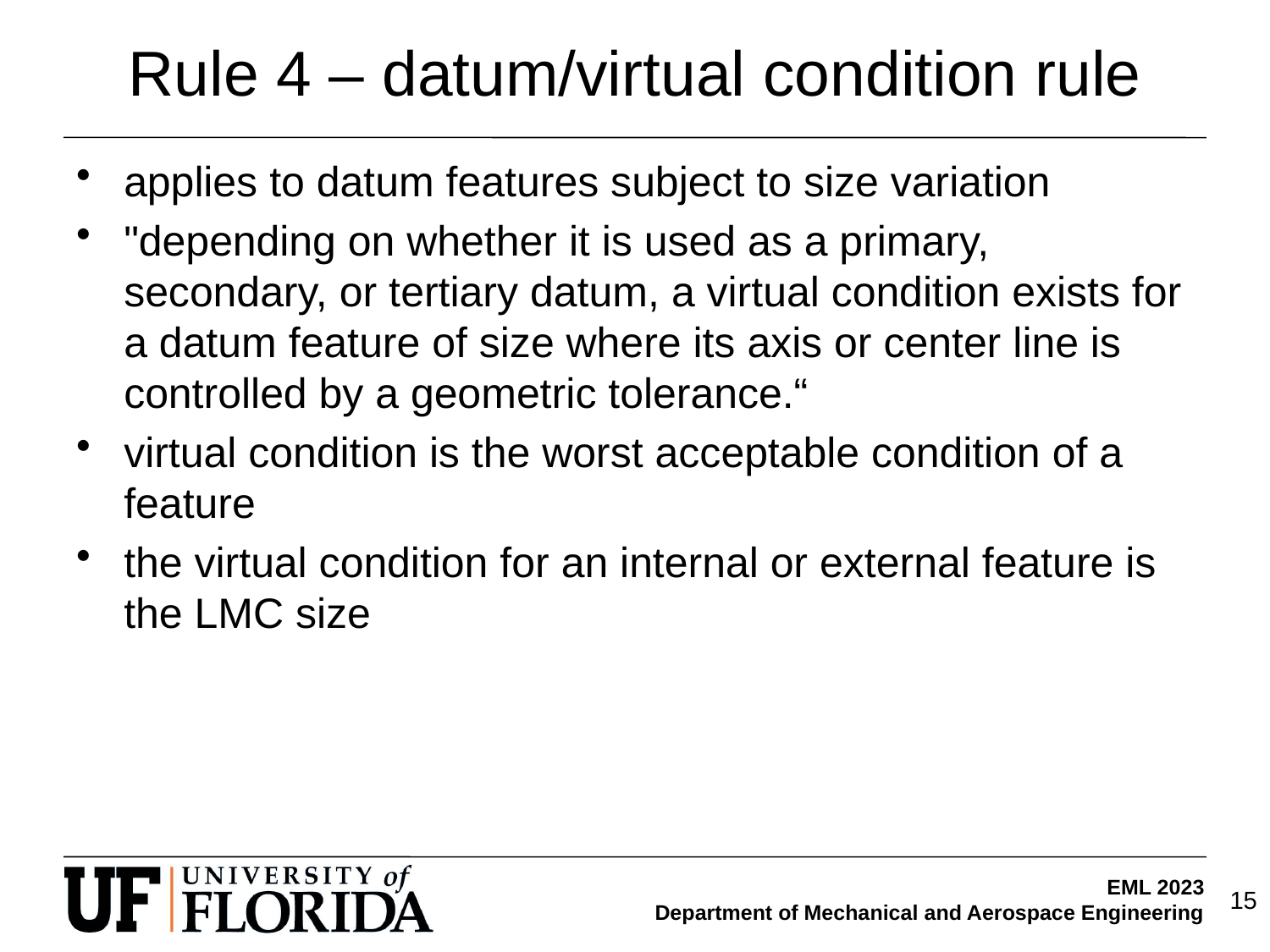

# Rule 4 – datum/virtual condition rule
applies to datum features subject to size variation
"depending on whether it is used as a primary, secondary, or tertiary datum, a virtual condition exists for a datum feature of size where its axis or center line is controlled by a geometric tolerance.“
virtual condition is the worst acceptable condition of a feature
the virtual condition for an internal or external feature is the LMC size
15